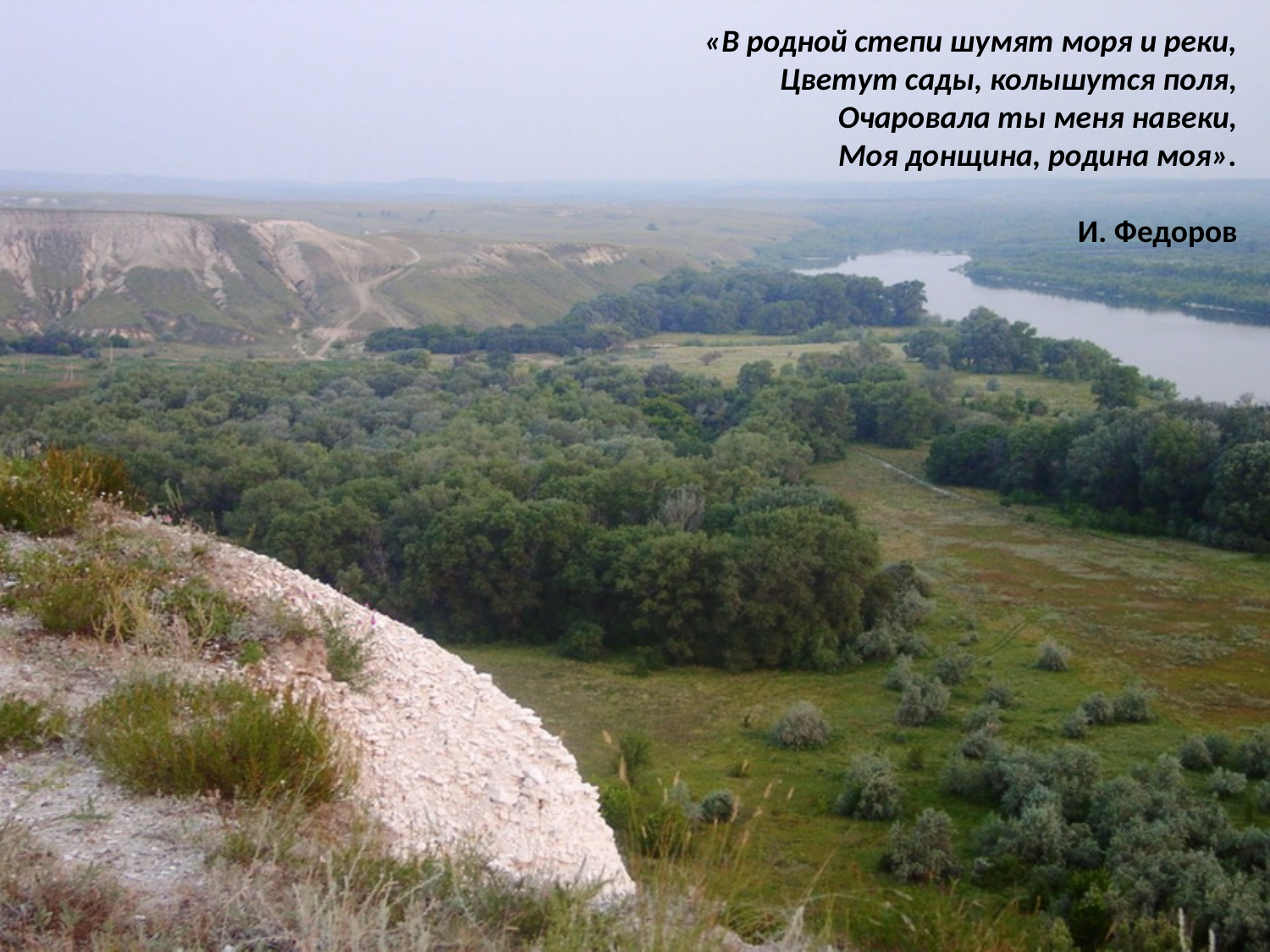

«В родной степи шумят моря и реки,
Цветут сады, колышутся поля,
Очаровала ты меня навеки,
Моя донщина, родина моя».

И. Федоров